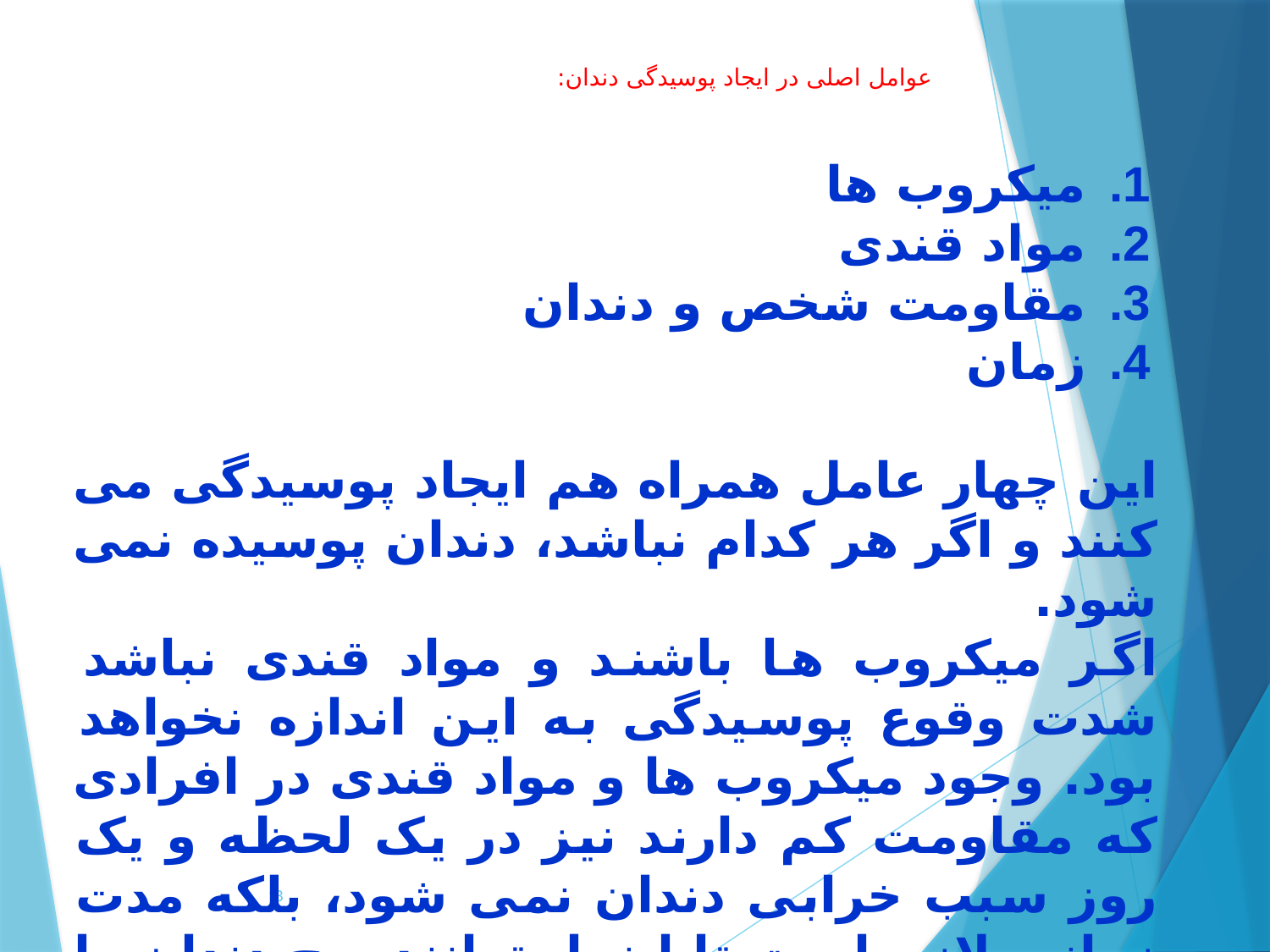

# عوامل اصلی در ایجاد پوسیدگی دندان:
میکروب ها
مواد قندی
مقاومت شخص و دندان
زمان

این چهار عامل همراه هم ایجاد پوسیدگی می کنند و اگر هر کدام نباشد، دندان پوسیده نمی شود.
اگر میکروب ها باشند و مواد قندی نباشد شدت وقوع پوسیدگی به این اندازه نخواهد بود. وجود میکروب ها و مواد قندی در افرادی که مقاومت کم دارند نیز در یک لحظه و یک روز سبب خرابی دندان نمی شود، بلکه مدت زمانی لازم است تا اینها بتوانند سح دندان را خراب کنند.
13